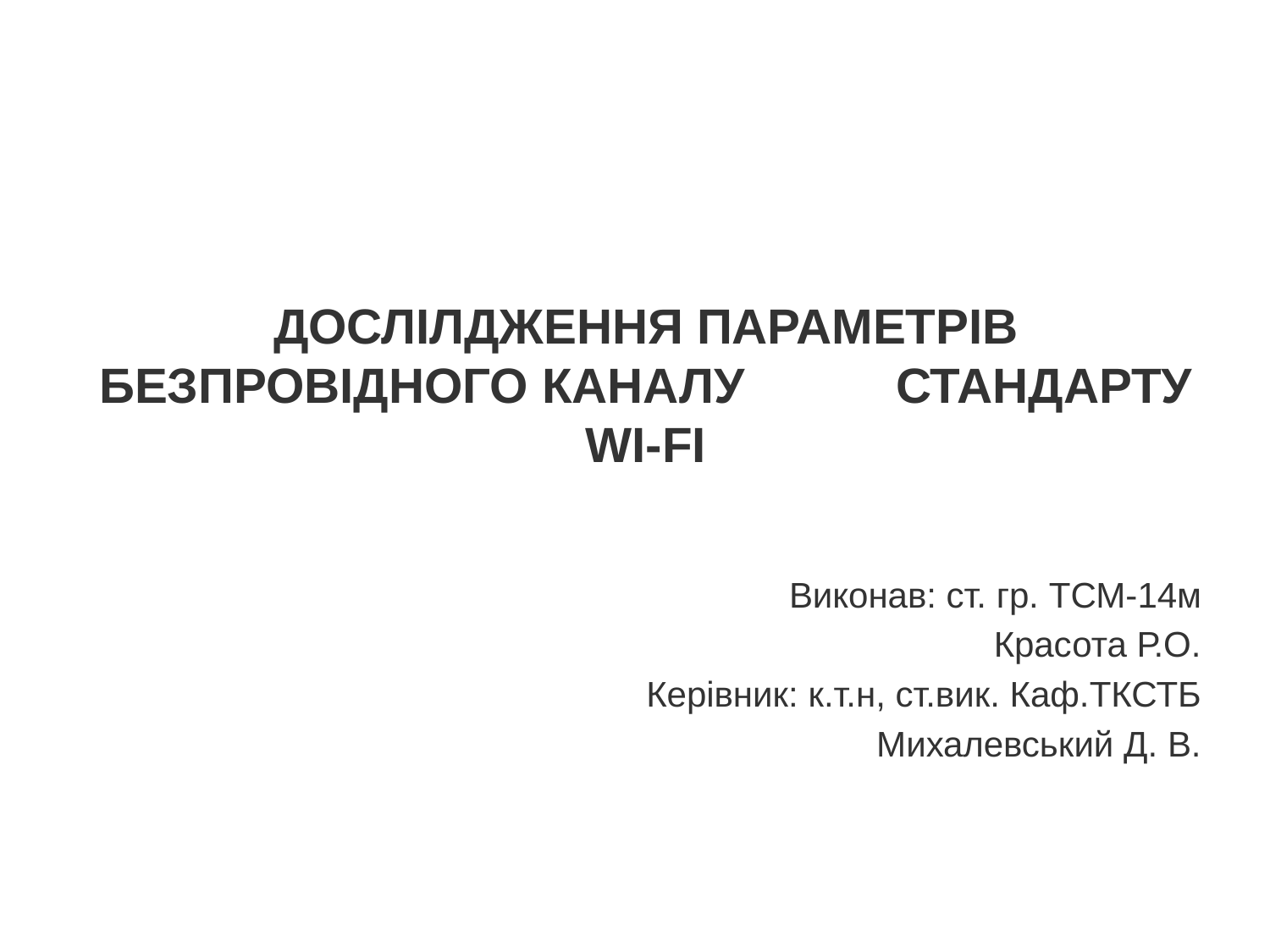

# ДОСЛІЛДЖЕННЯ ПАРАМЕТРІВ БЕЗПРОВІДНОГО КАНАЛУ           СТАНДАРТУ WI-FI
	Виконав: ст. гр. ТСМ-14м
Красота Р.О.
Керівник: к.т.н, ст.вик. Каф.ТКСТБ
Михалевський Д. В.